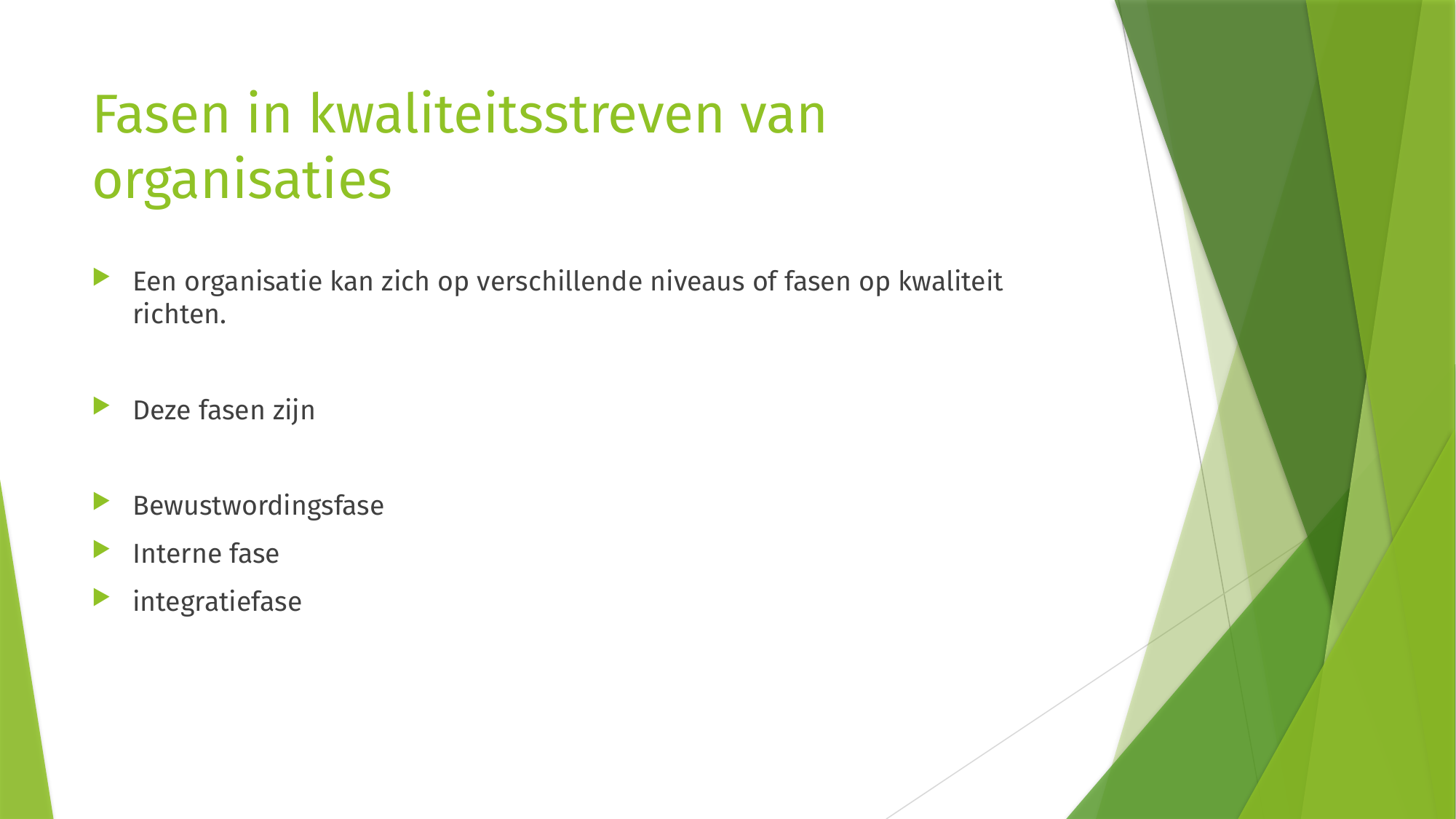

# Fasen in kwaliteitsstreven van organisaties
Een organisatie kan zich op verschillende niveaus of fasen op kwaliteit richten.

Deze fasen zijn

Bewustwordingsfase
Interne fase
integratiefase